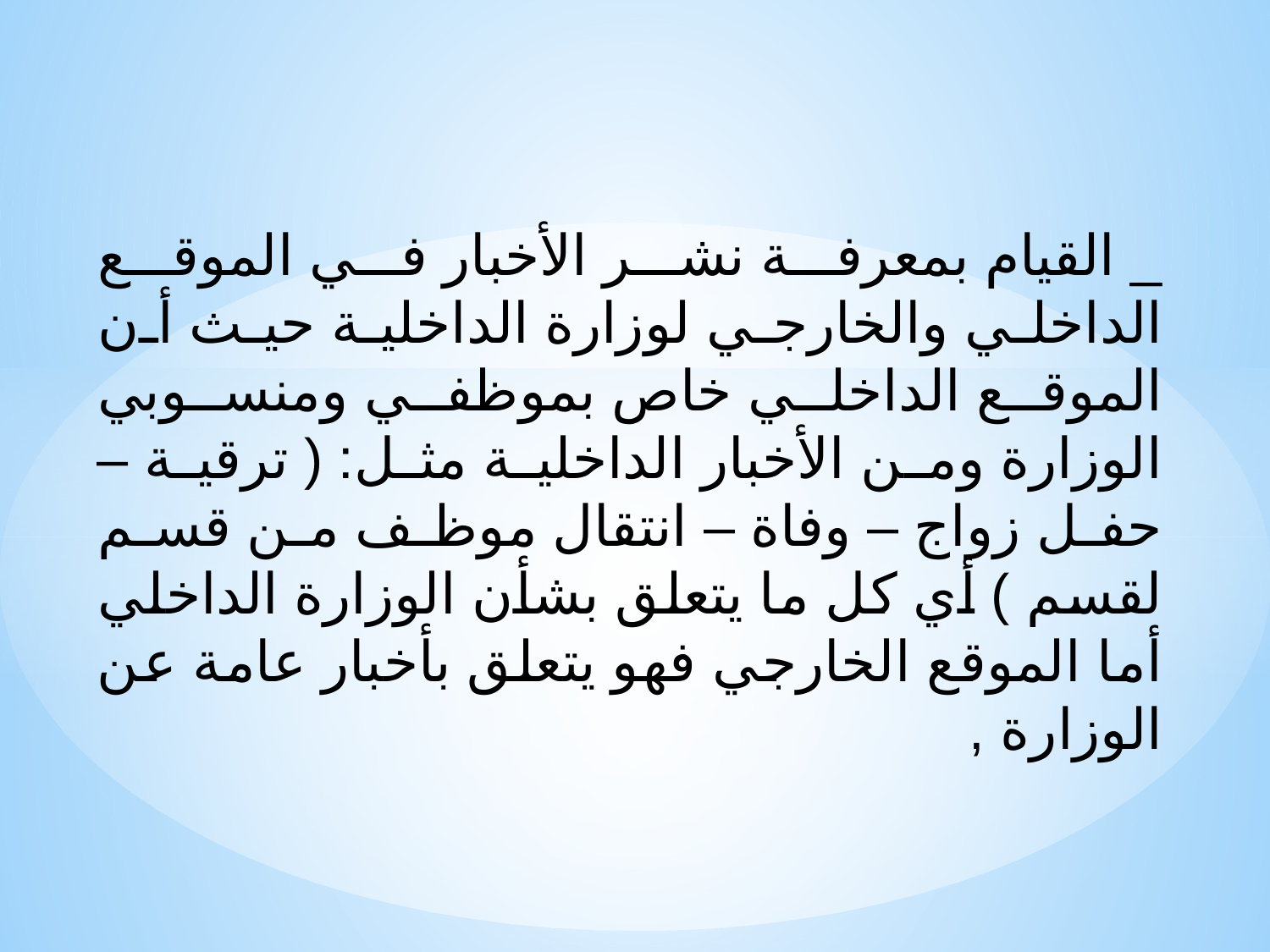

_ القيام بمعرفة نشر الأخبار في الموقع الداخلي والخارجي لوزارة الداخلية حيث أن الموقع الداخلي خاص بموظفي ومنسوبي الوزارة ومن الأخبار الداخلية مثل: ( ترقية – حفل زواج – وفاة – انتقال موظف من قسم لقسم ) أي كل ما يتعلق بشأن الوزارة الداخلي أما الموقع الخارجي فهو يتعلق بأخبار عامة عن الوزارة ,